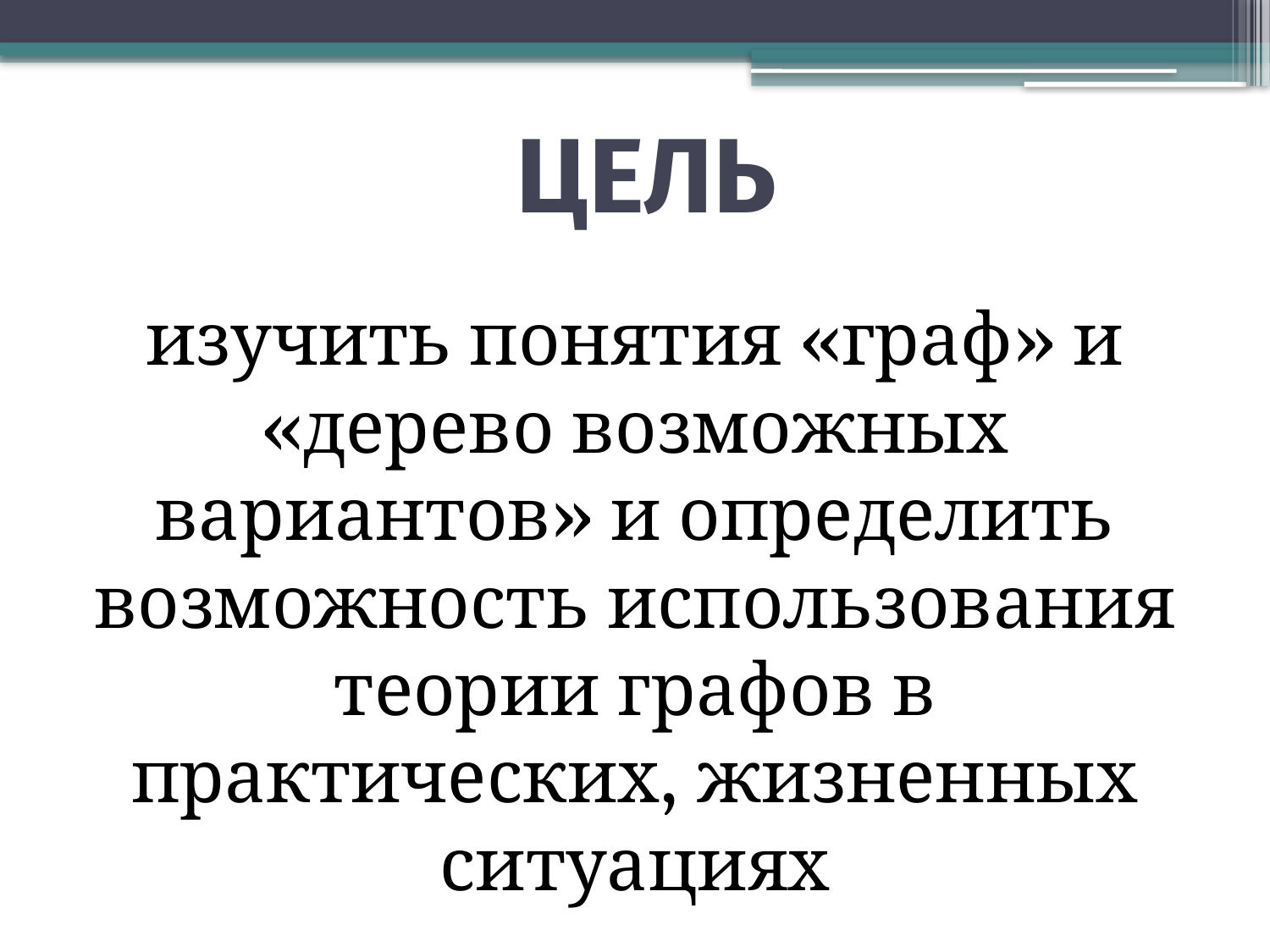

# ЦЕЛЬ
изучить понятия «граф» и «дерево возможных вариантов» и определить возможность использования теории графов в практических, жизненных ситуациях